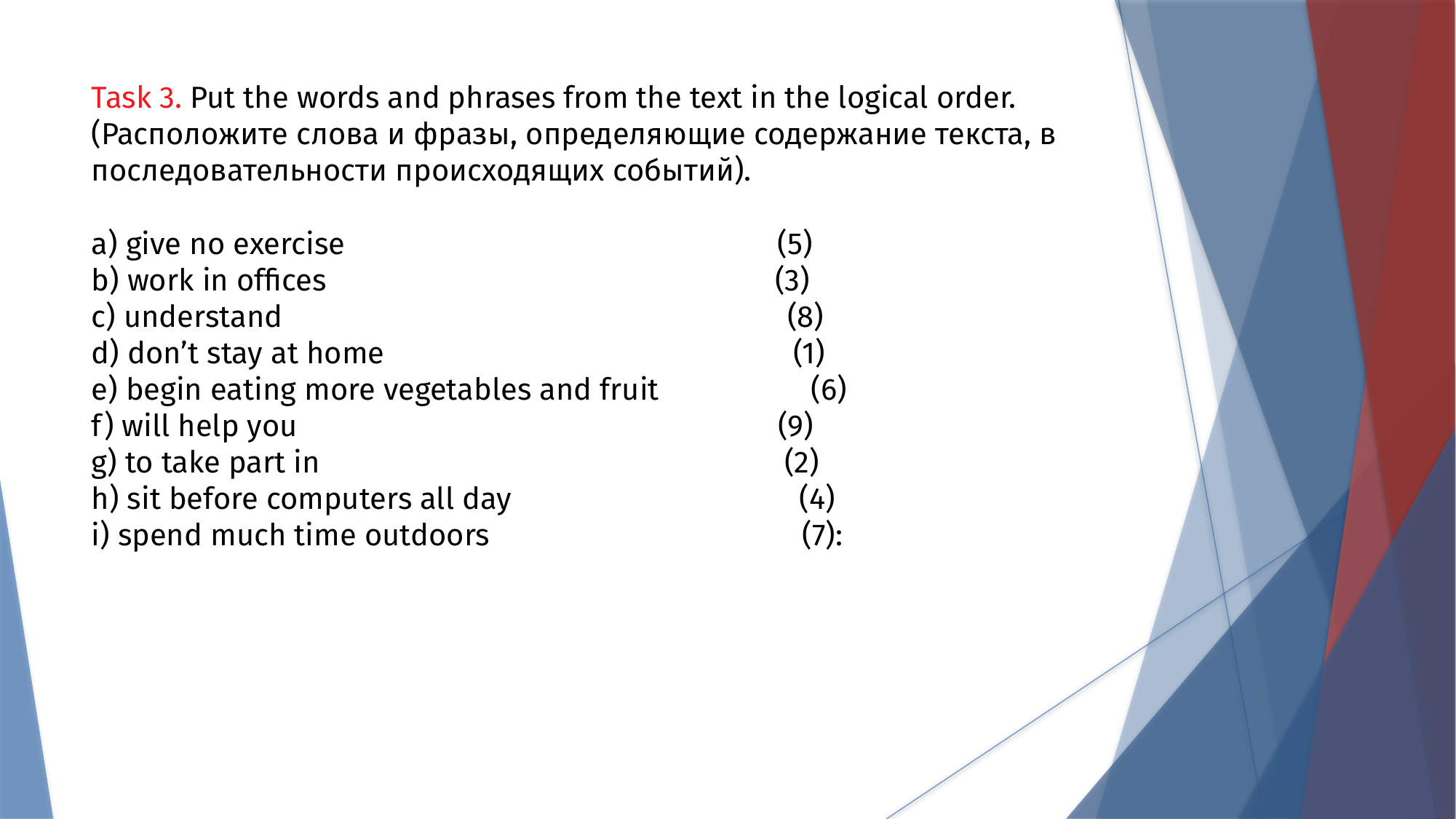

Task 3. Put the words and phrases from the text in the logical order. (Расположите слова и фразы, определяющие содержание текста, в последовательности происходящих событий).

а) give no exercise                                                      (5)
b) work in offices                                                        (3)
c) understand                                                               (8)
d) don’t stay at home                                                   (1)
e) begin eating more vegetables and fruit                   (6)
f) will help you                                                            (9)
g) to take part in                                                          (2)
h) sit before computers all day                                    (4)
i) spend much time outdoors                                       (7):